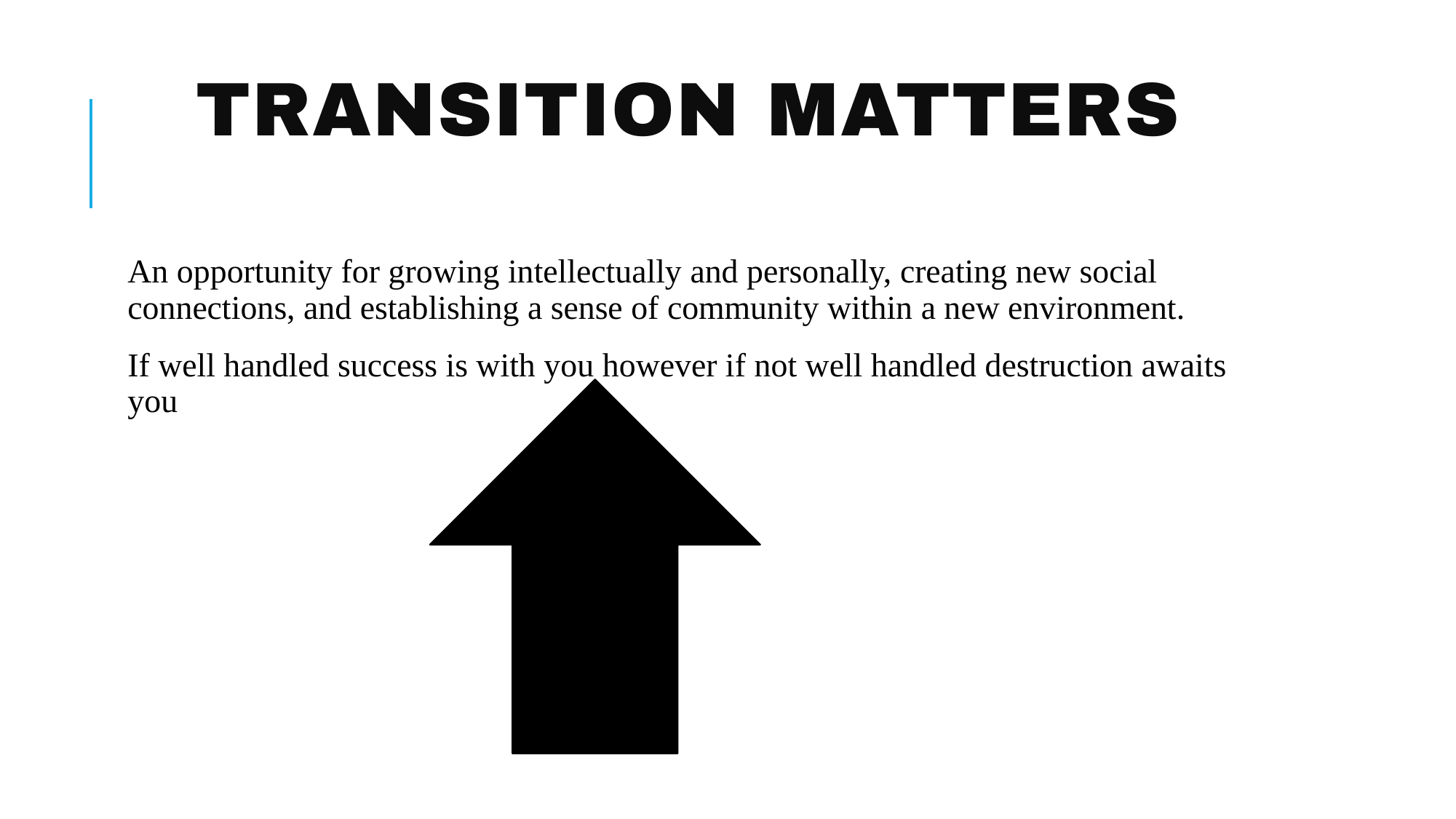

# Transition Matters
An opportunity for growing intellectually and personally, creating new social connections, and establishing a sense of community within a new environment.
If well handled success is with you however if not well handled destruction awaits you